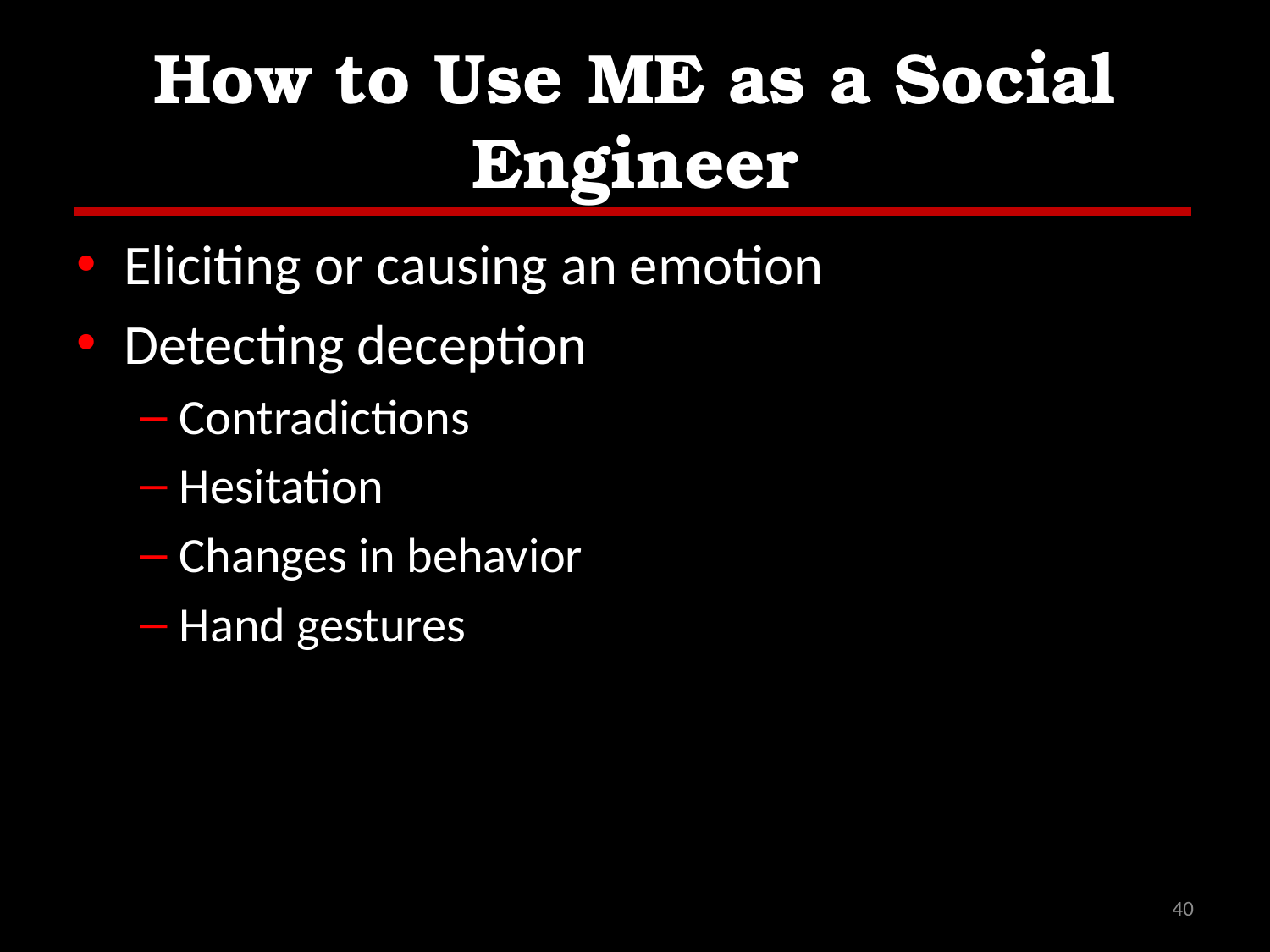

# How to Use ME as a Social Engineer
Eliciting or causing an emotion
Detecting deception
Contradictions
Hesitation
Changes in behavior
Hand gestures
40